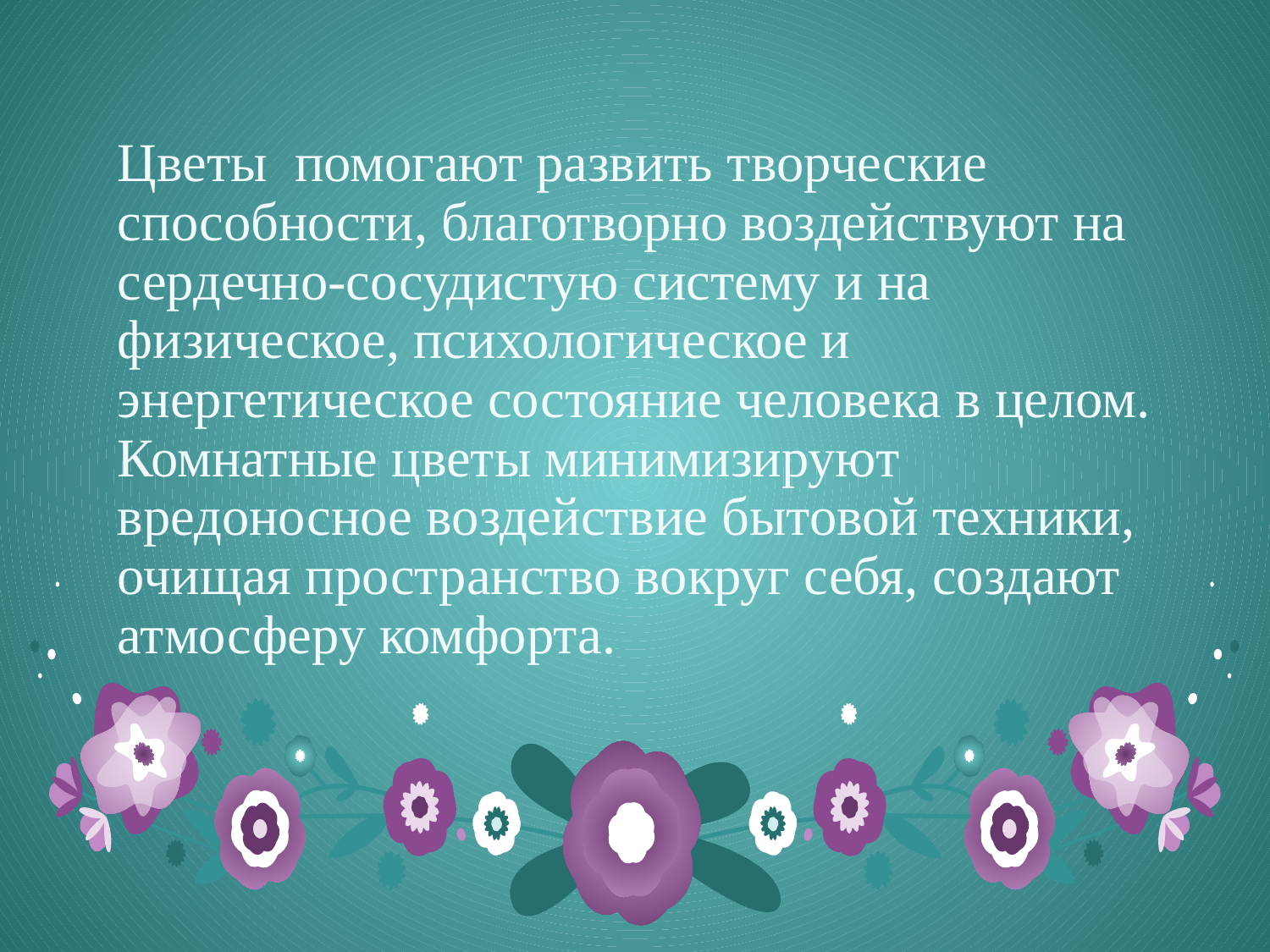

Цветы  помогают развить творческие способности, благотворно воздействуют на сердечно-сосудистую систему и на физическое, психологическое и энергетическое состояние человека в целом. Комнатные цветы минимизируют вредоносное воздействие бытовой техники, очищая пространство вокруг себя, создают атмосферу комфорта.